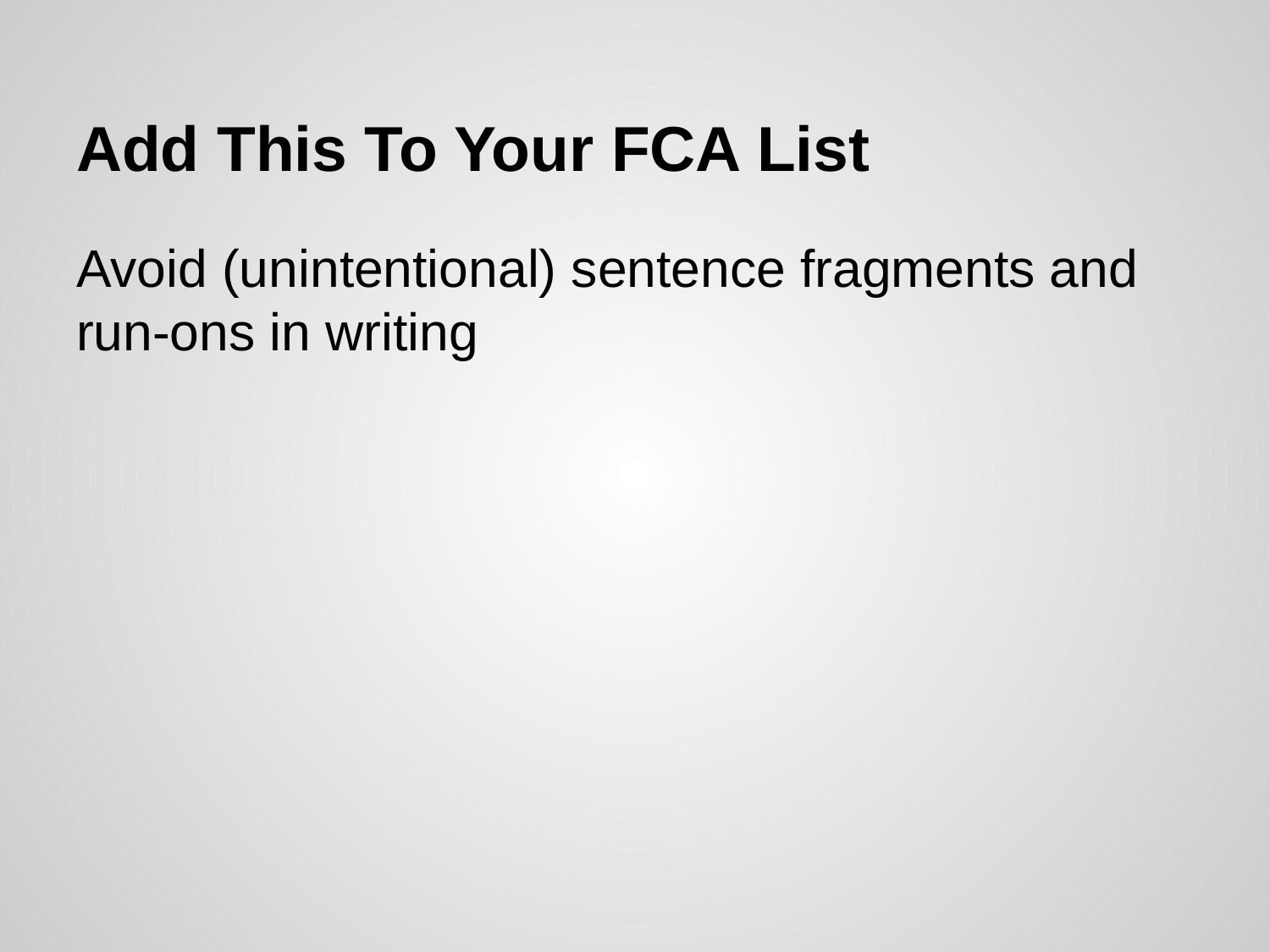

# Add This To Your FCA List
Avoid (unintentional) sentence fragments and run-ons in writing